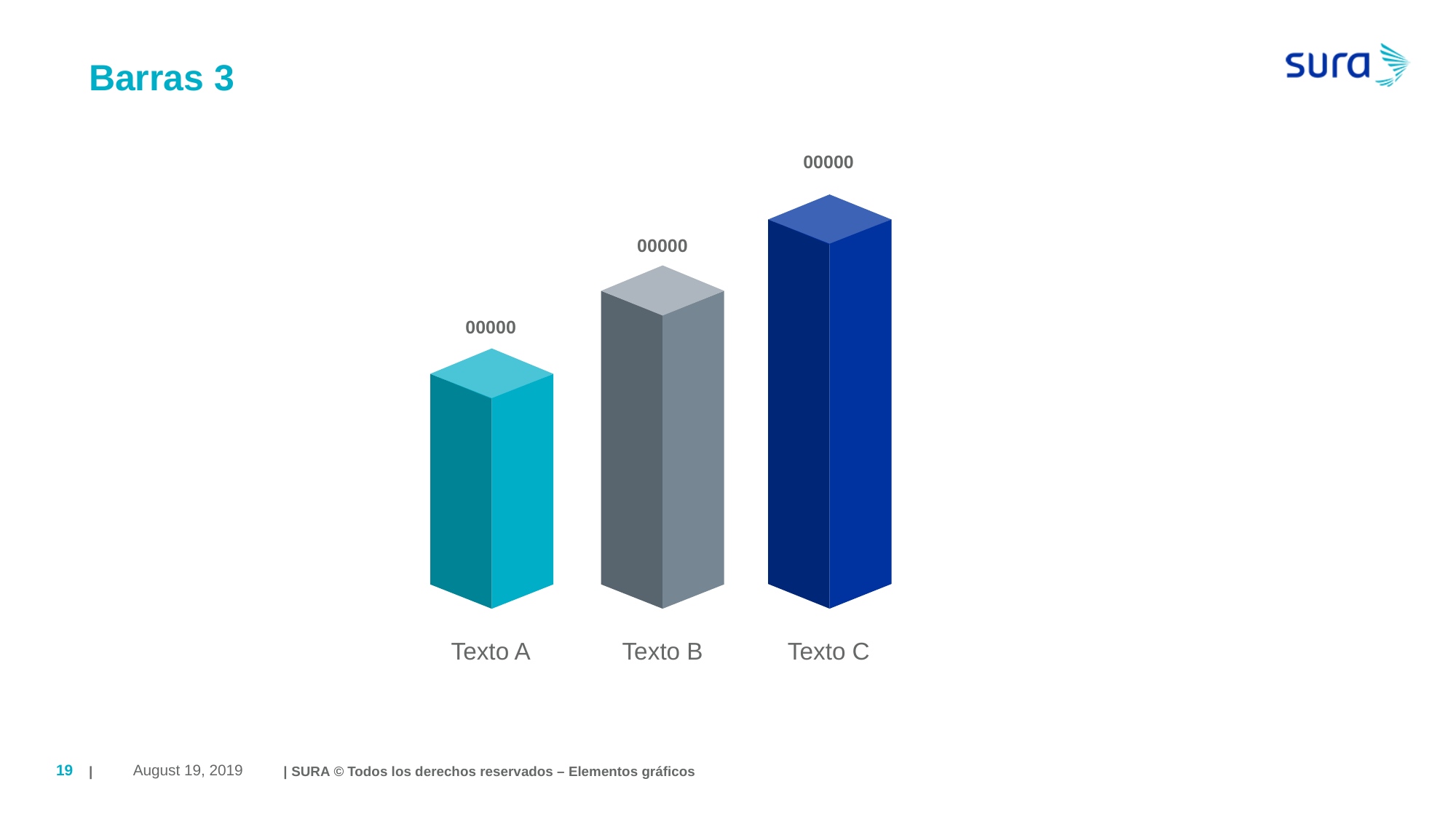

# Barras 3
00000

00000

00000

Texto A
Texto B
Texto C
|                                                  | SURA © Todos los derechos reservados – Elementos gráficos
19
August 19, 2019